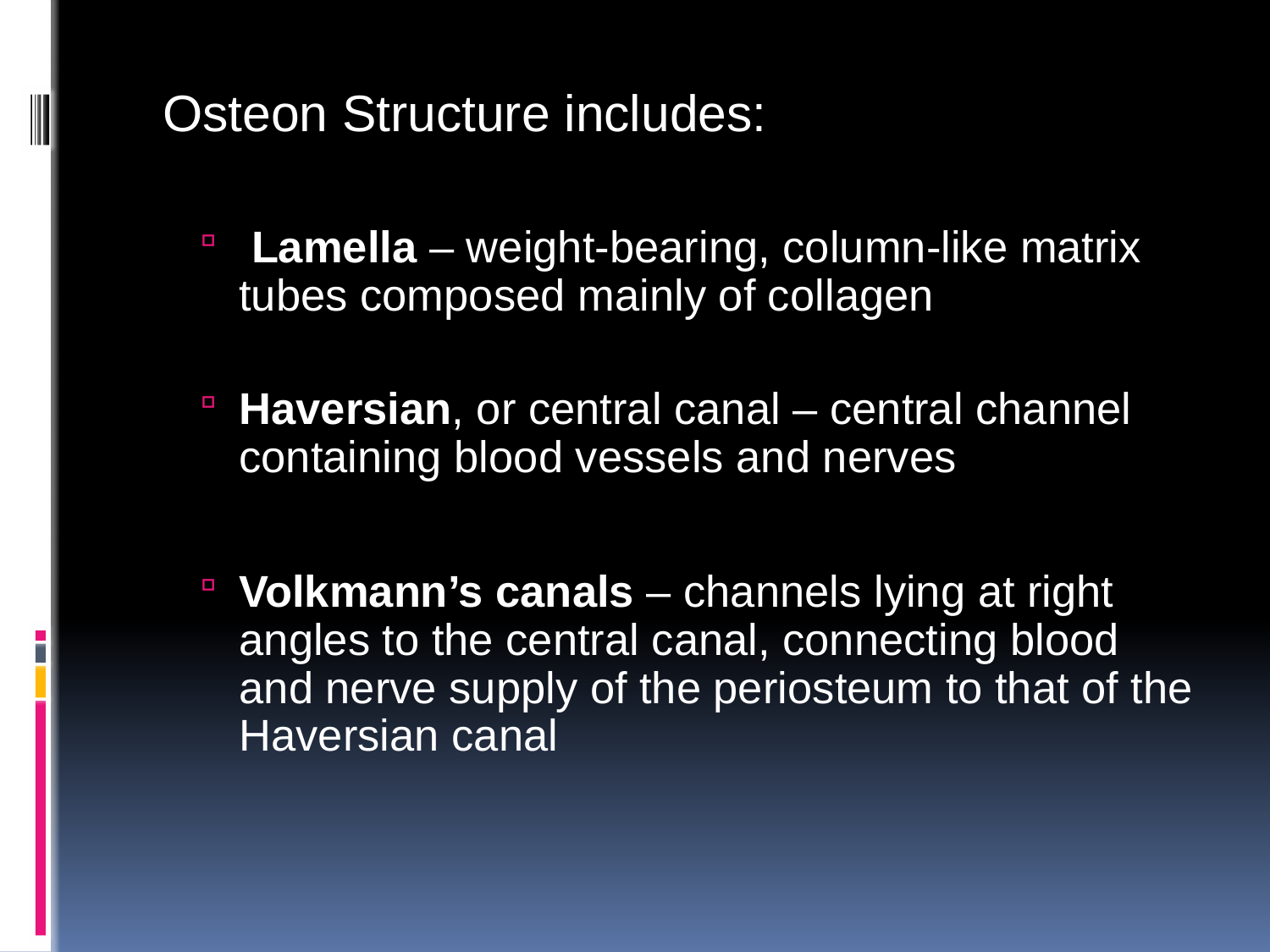

#
 Osteon Structure includes:

 Lamella – weight-bearing, column-like matrix tubes composed mainly of collagen

Haversian, or central canal – central channel containing blood vessels and nerves

Volkmann’s canals – channels lying at right angles to the central canal, connecting blood and nerve supply of the periosteum to that of the Haversian canal